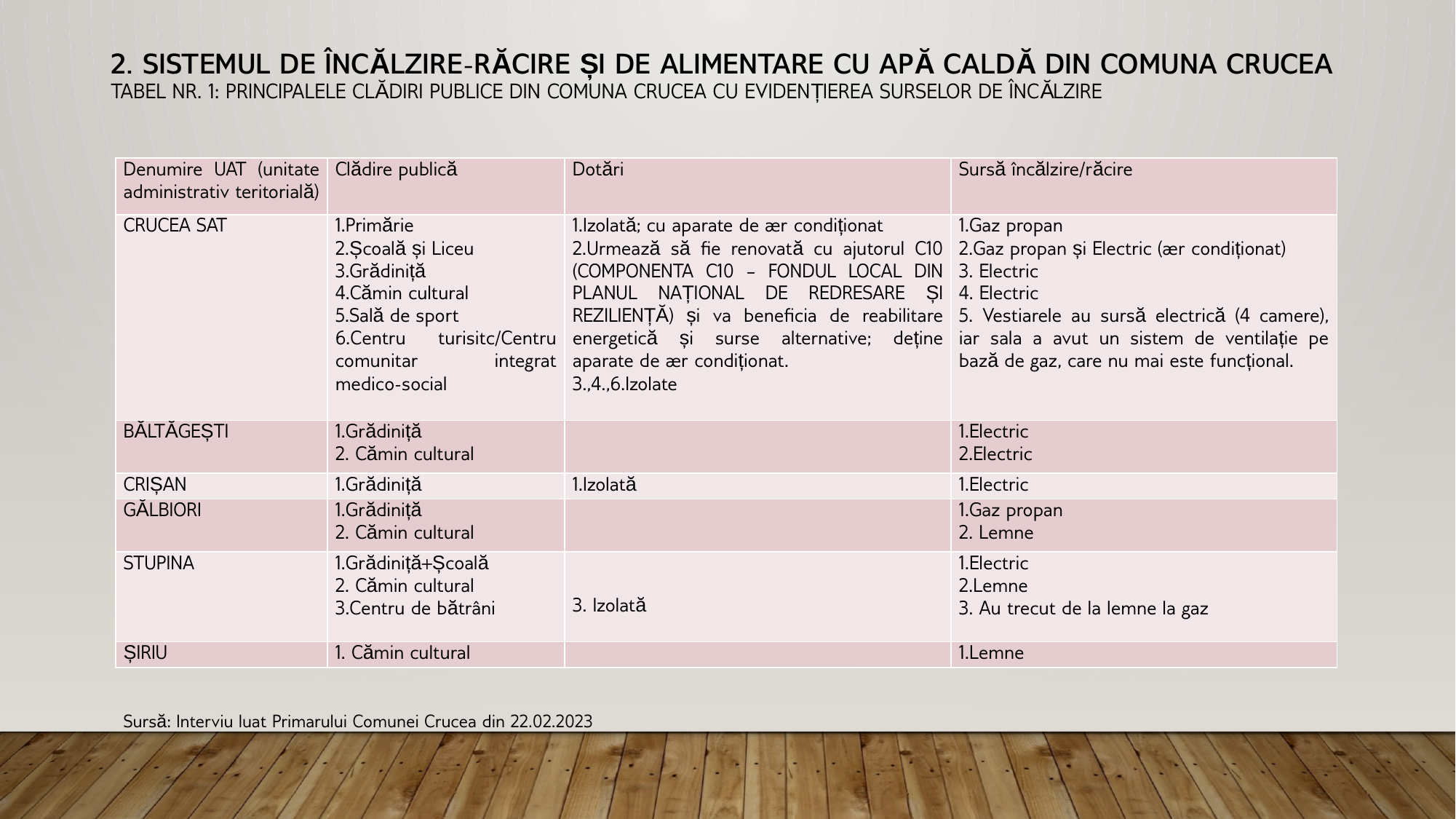

# 2. Sistemul de încălzire-răcire și de alimentare cu apă caldă din Comuna Crucea  Tabel nr. 1: Principalele clădiri publice din comuna CRUCEA cu evidențierea surselor de încălzire
| Denumire UAT (unitate administrativ teritorială) | Clădire publică | Dotări | Sursă încălzire/răcire |
| --- | --- | --- | --- |
| CRUCEA SAT | 1.Primărie 2.Școală și Liceu 3.Grădiniță 4.Cămin cultural 5.Sală de sport 6.Centru turisitc/Centru comunitar integrat medico-social | 1.Izolată; cu aparate de aer condiționat 2.Urmează să fie renovată cu ajutorul C10 (COMPONENTA C10 – FONDUL LOCAL DIN PLANUL NAȚIONAL DE REDRESARE ȘI REZILIENȚĂ) și va beneficia de reabilitare energetică și surse alternative; deține aparate de aer condiționat. 3.,4.,6.Izolate | 1.Gaz propan 2.Gaz propan și Electric (aer condiționat) 3. Electric 4. Electric 5. Vestiarele au sursă electrică (4 camere), iar sala a avut un sistem de ventilație pe bază de gaz, care nu mai este funcțional. |
| BĂLTĂGEȘTI | 1.Grădiniță 2. Cămin cultural |  | 1.Electric 2.Electric |
| CRIȘAN | 1.Grădiniță | 1.Izolată | 1.Electric |
| GĂLBIORI | 1.Grădiniță 2. Cămin cultural |  | 1.Gaz propan 2. Lemne |
| STUPINA | 1.Grădiniță+Școală 2. Cămin cultural 3.Centru de bătrâni | 3. Izolată | 1.Electric 2.Lemne 3. Au trecut de la lemne la gaz |
| ȘIRIU | 1. Cămin cultural |  | 1.Lemne |
Sursă: Interviu luat Primarului Comunei Crucea din 22.02.2023